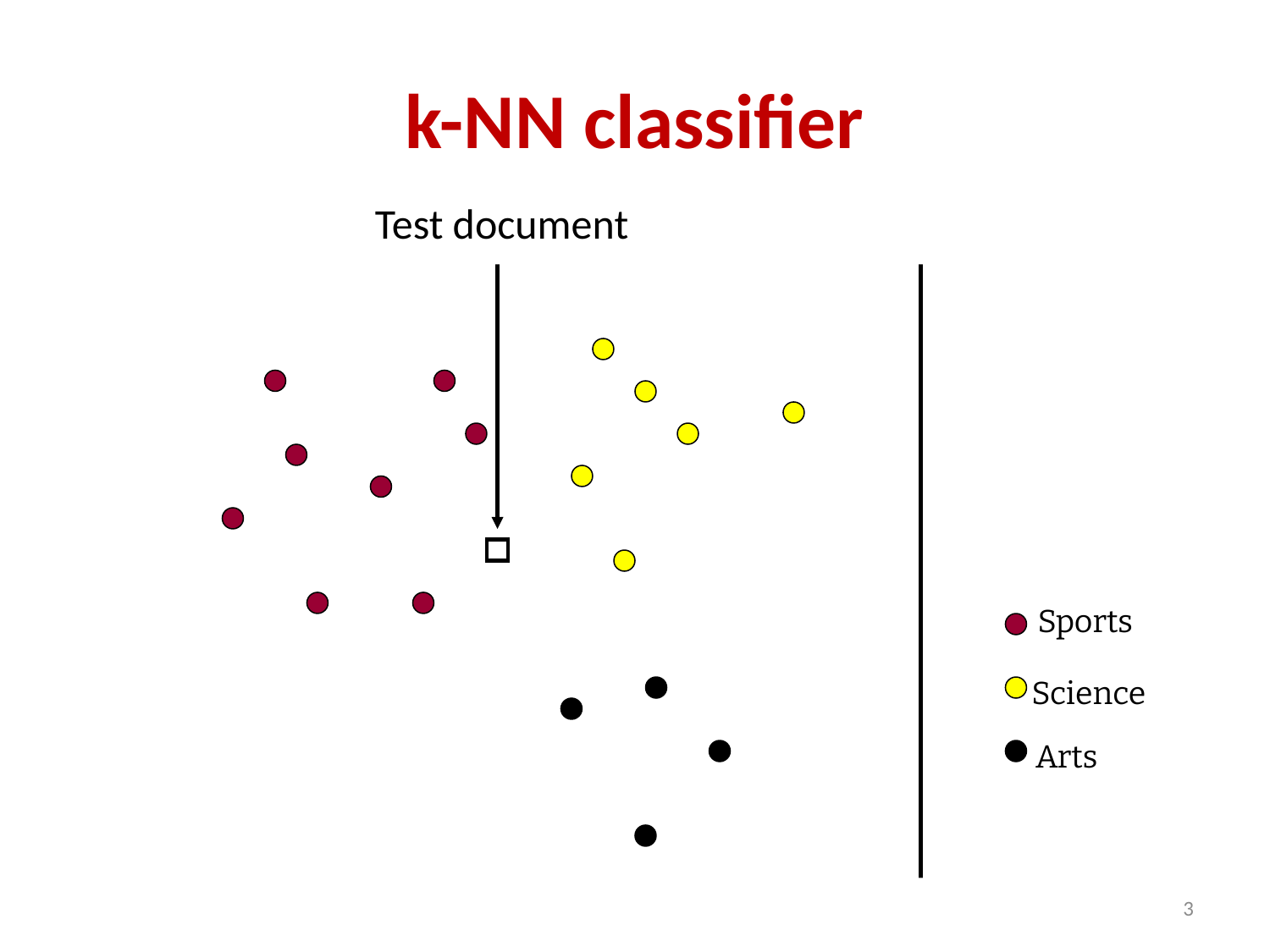

# k-NN classifier
Test document

Sports

Science

Arts

3